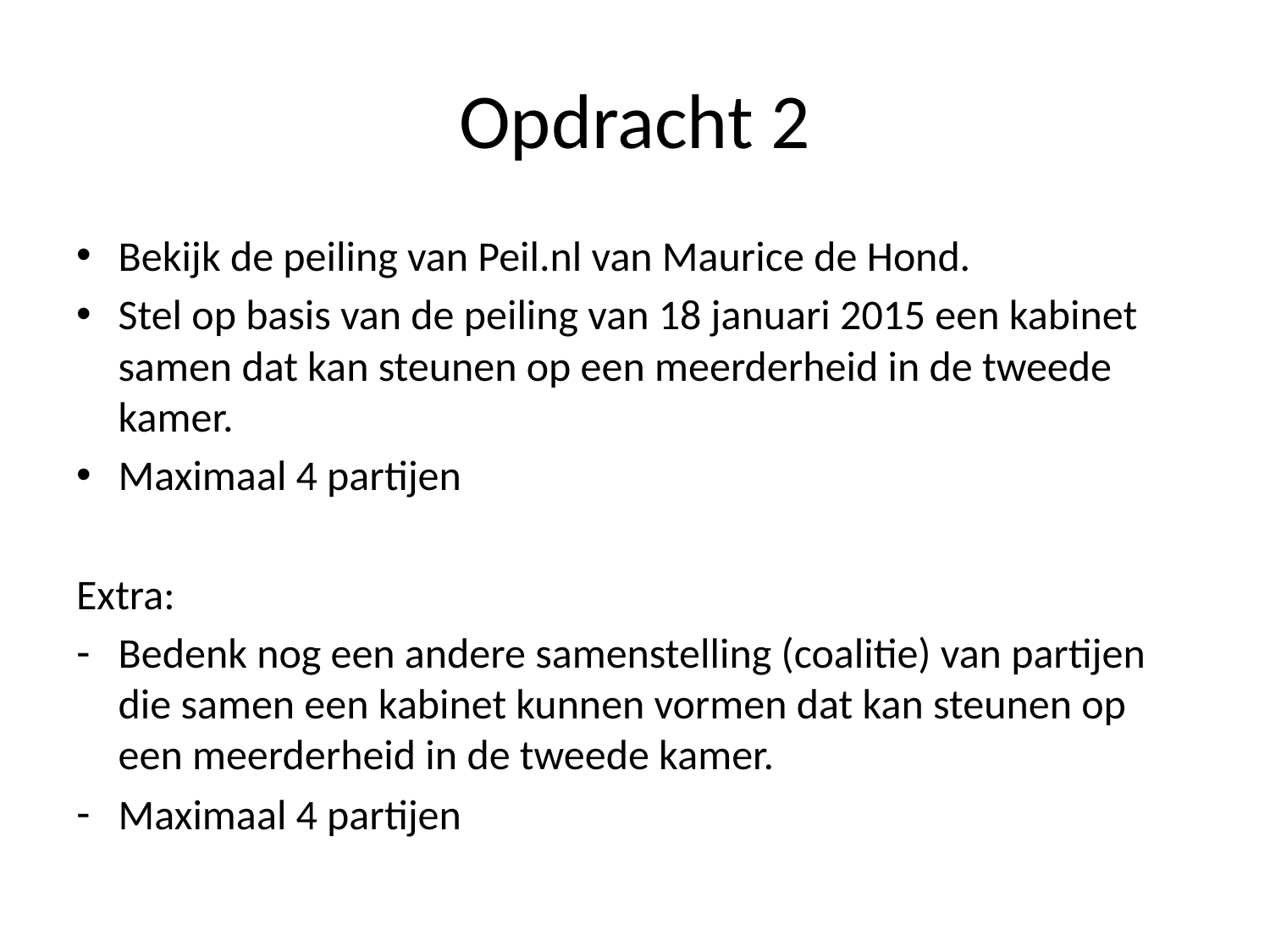

# Opdracht 2
Bekijk de peiling van Peil.nl van Maurice de Hond.
Stel op basis van de peiling van 18 januari 2015 een kabinet samen dat kan steunen op een meerderheid in de tweede kamer.
Maximaal 4 partijen

Extra:
Bedenk nog een andere samenstelling (coalitie) van partijen die samen een kabinet kunnen vormen dat kan steunen op een meerderheid in de tweede kamer.
Maximaal 4 partijen